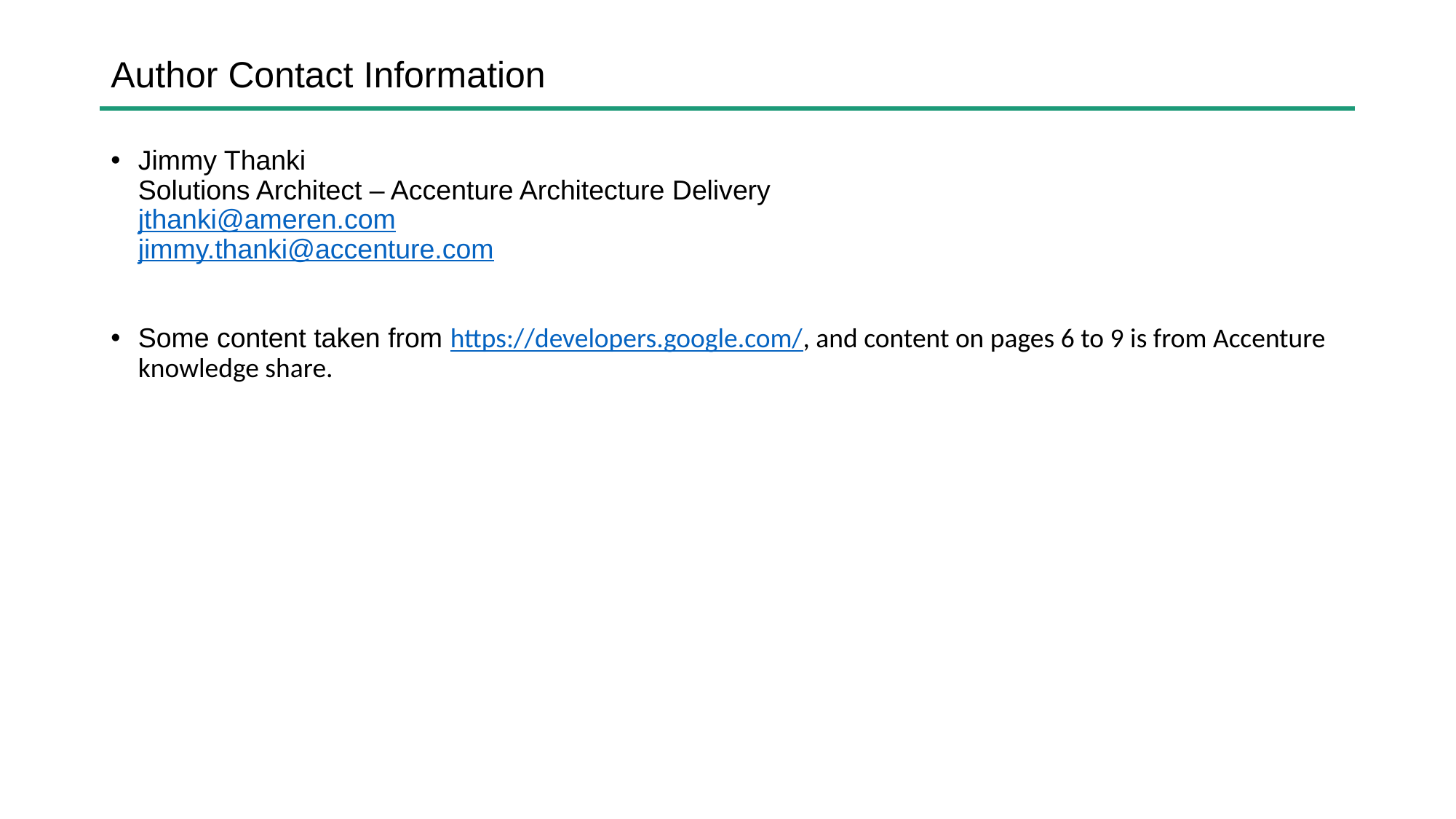

# Author Contact Information
Jimmy Thanki
Solutions Architect – Accenture Architecture Delivery
jthanki@ameren.com
jimmy.thanki@accenture.com

Some content taken from https://developers.google.com/, and content on pages 6 to 9 is from Accenture knowledge share.